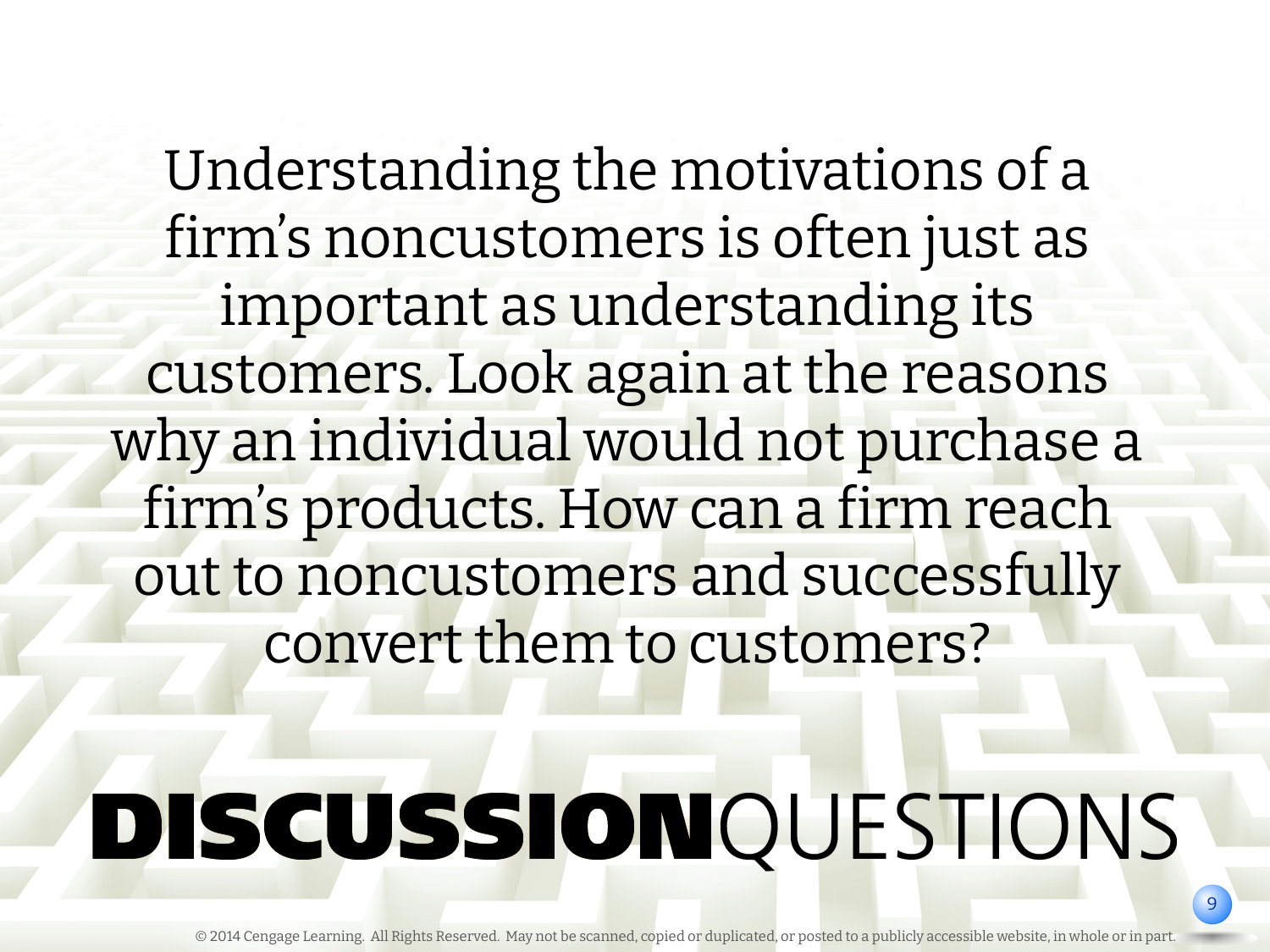

Understanding the motivations of a firm’s noncustomers is often just as important as understanding its customers. Look again at the reasons why an individual would not purchase a firm’s products. How can a firm reach out to noncustomers and successfully convert them to customers?
9